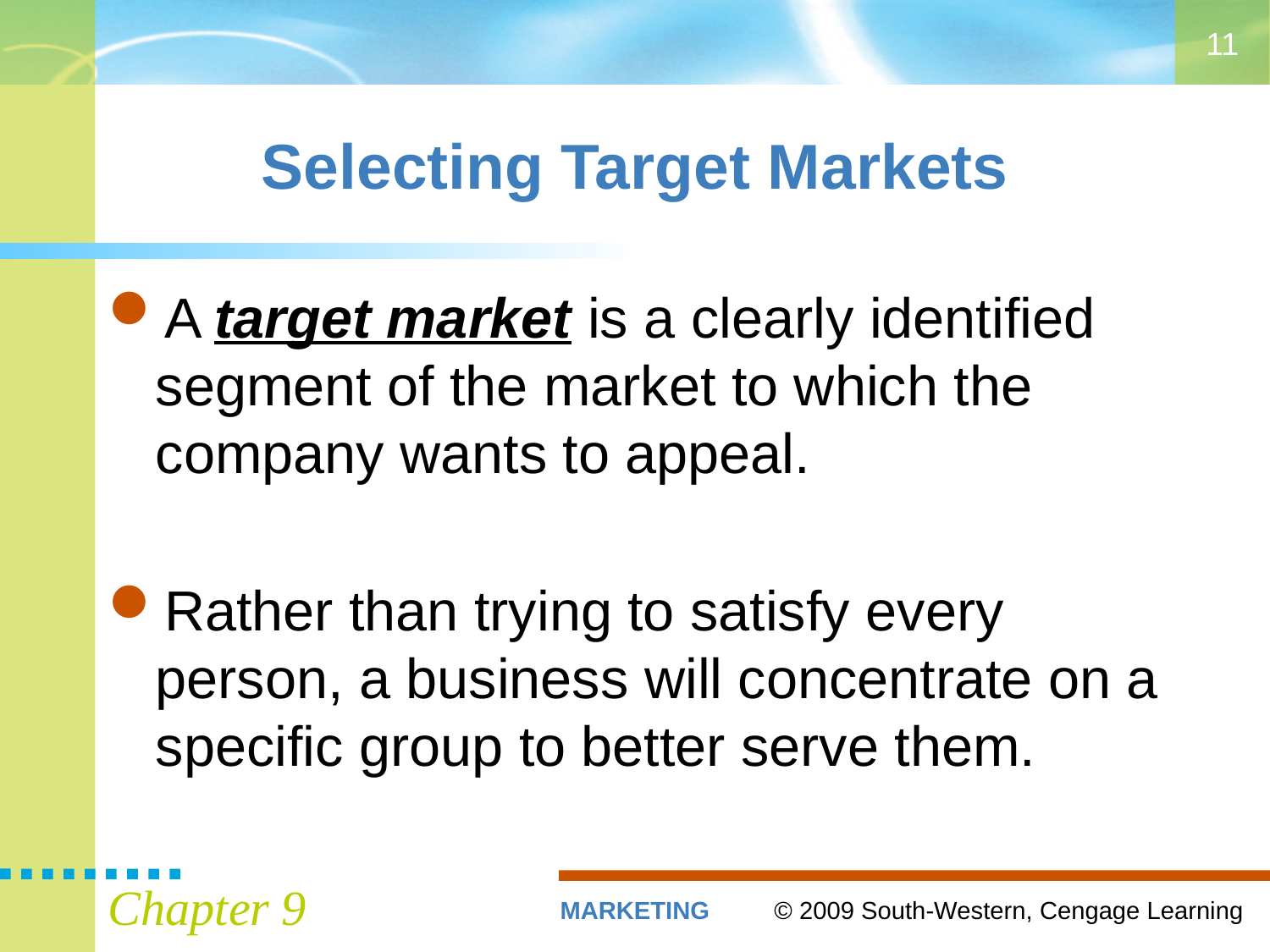

11
# Selecting Target Markets
A target market is a clearly identified segment of the market to which the company wants to appeal.

Rather than trying to satisfy every person, a business will concentrate on a specific group to better serve them.
Chapter 9